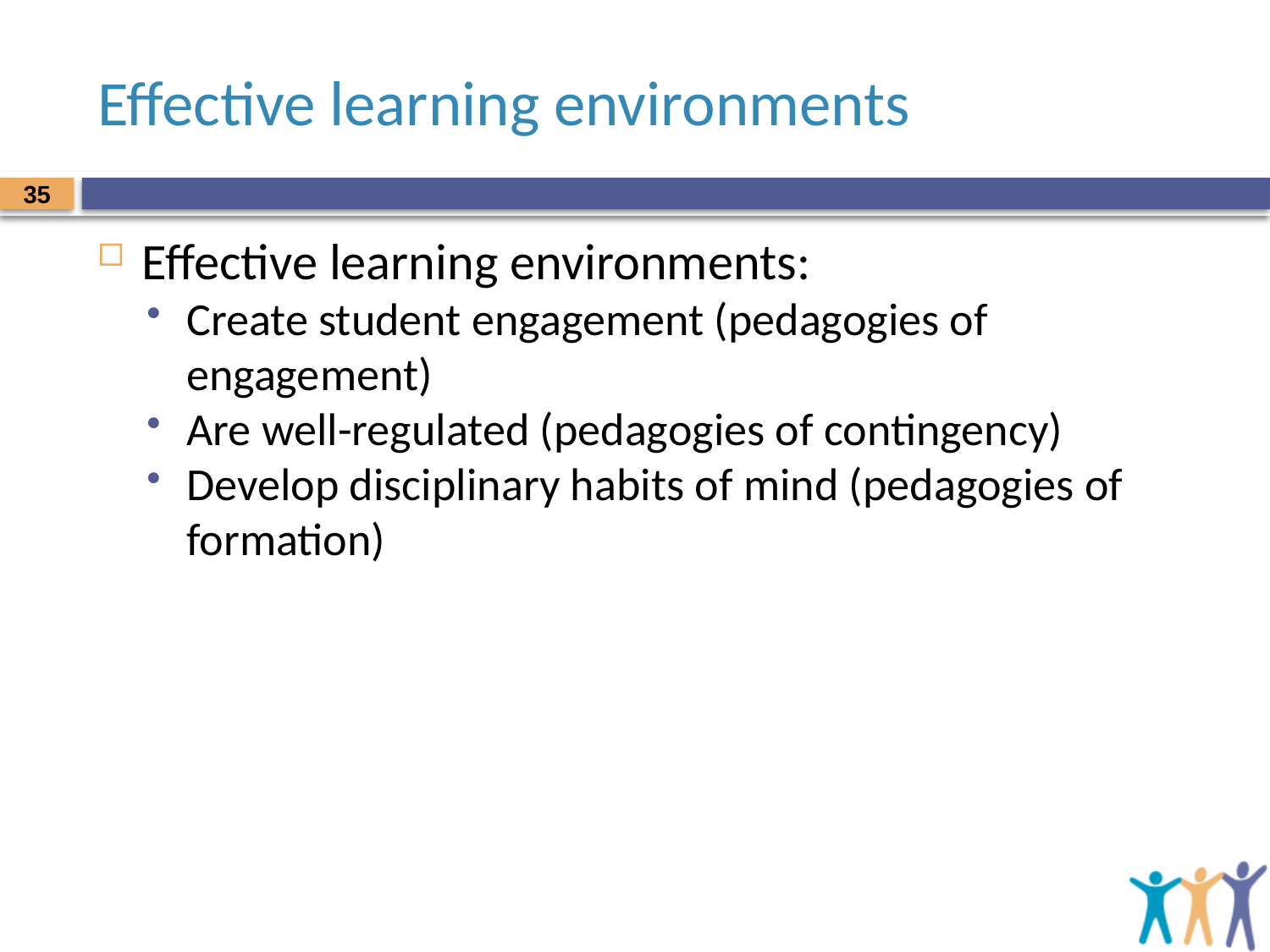

# Effective learning environments
35
Effective learning environments:
Create student engagement (pedagogies of engagement)
Are well-regulated (pedagogies of contingency)
Develop disciplinary habits of mind (pedagogies of formation)